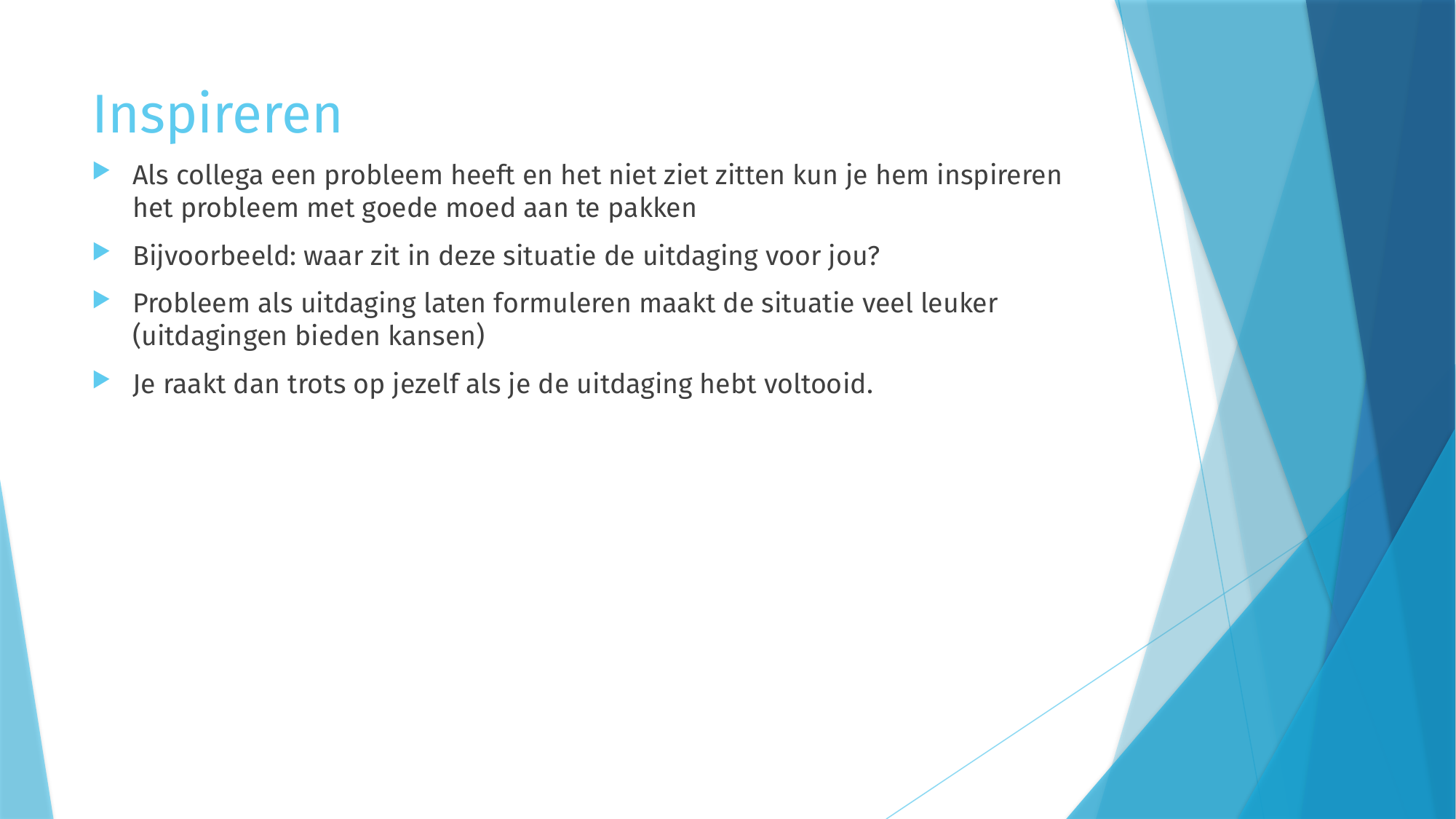

# Inspireren
Als collega een probleem heeft en het niet ziet zitten kun je hem inspireren het probleem met goede moed aan te pakken
Bijvoorbeeld: waar zit in deze situatie de uitdaging voor jou?
Probleem als uitdaging laten formuleren maakt de situatie veel leuker (uitdagingen bieden kansen)
Je raakt dan trots op jezelf als je de uitdaging hebt voltooid.